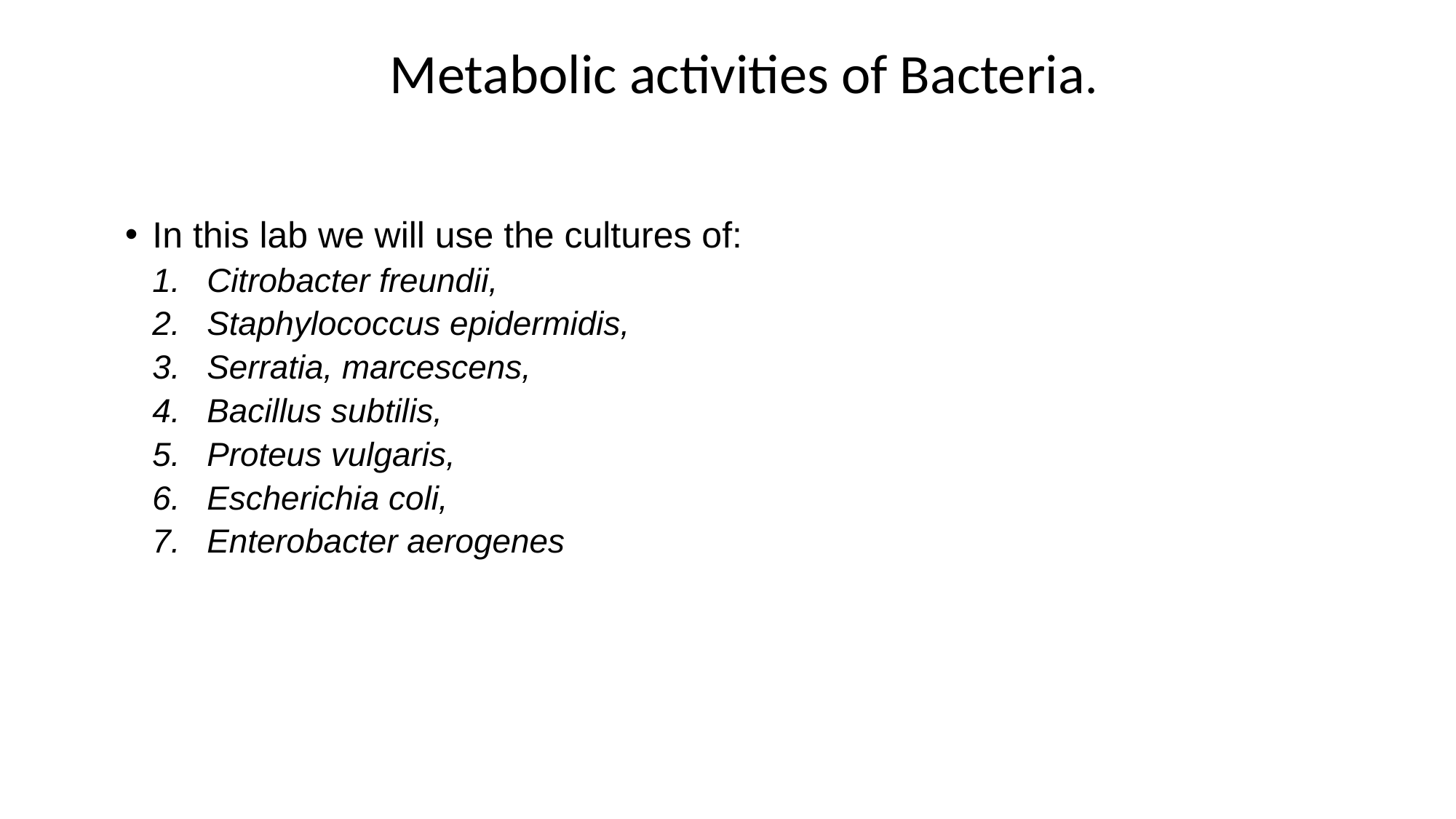

# Metabolic activities of Bacteria.
In this lab we will use the cultures of:
Citrobacter freundii,
Staphylococcus epidermidis,
Serratia, marcescens,
Bacillus subtilis,
Proteus vulgaris,
Escherichia coli,
Enterobacter aerogenes